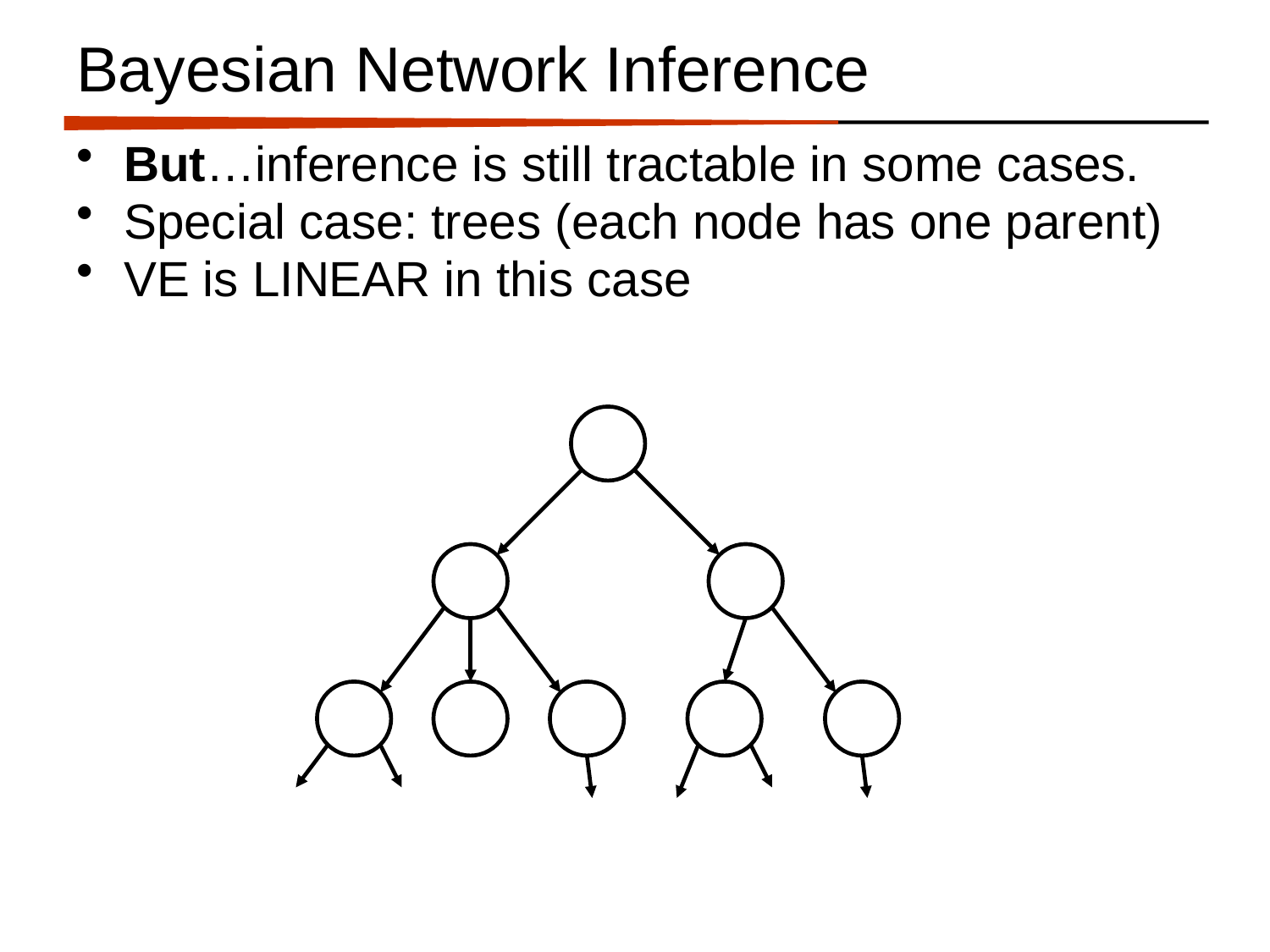

# Bayesian Network Inference
But…inference is still tractable in some cases.
Special case: trees (each node has one parent)
VE is LINEAR in this case